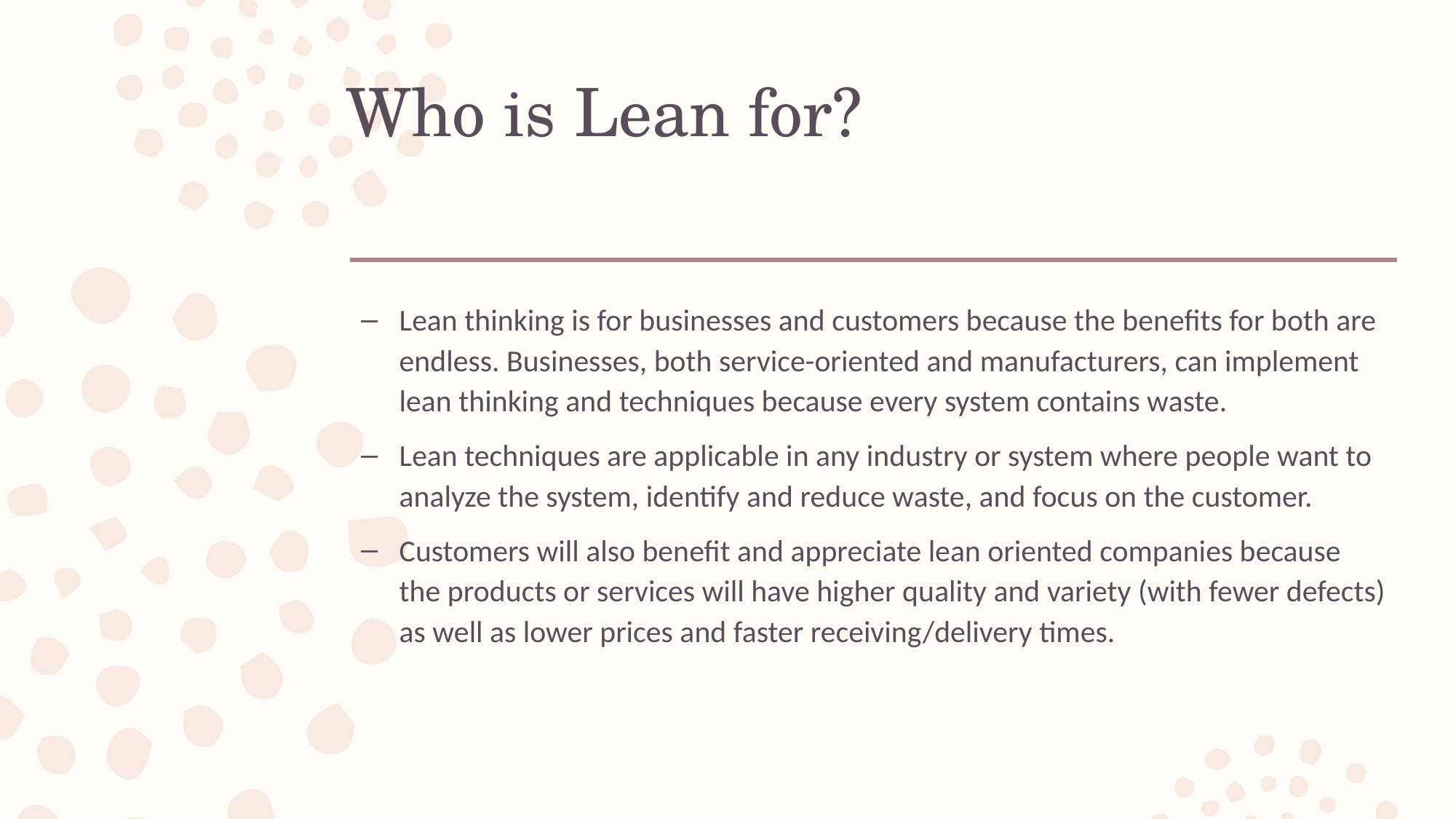

# Who is Lean for?
Lean thinking is for businesses and customers because the benefits for both are endless. Businesses, both service-oriented and manufacturers, can implement lean thinking and techniques because every system contains waste.
Lean techniques are applicable in any industry or system where people want to analyze the system, identify and reduce waste, and focus on the customer.
Customers will also benefit and appreciate lean oriented companies because the products or services will have higher quality and variety (with fewer defects) as well as lower prices and faster receiving/delivery times.